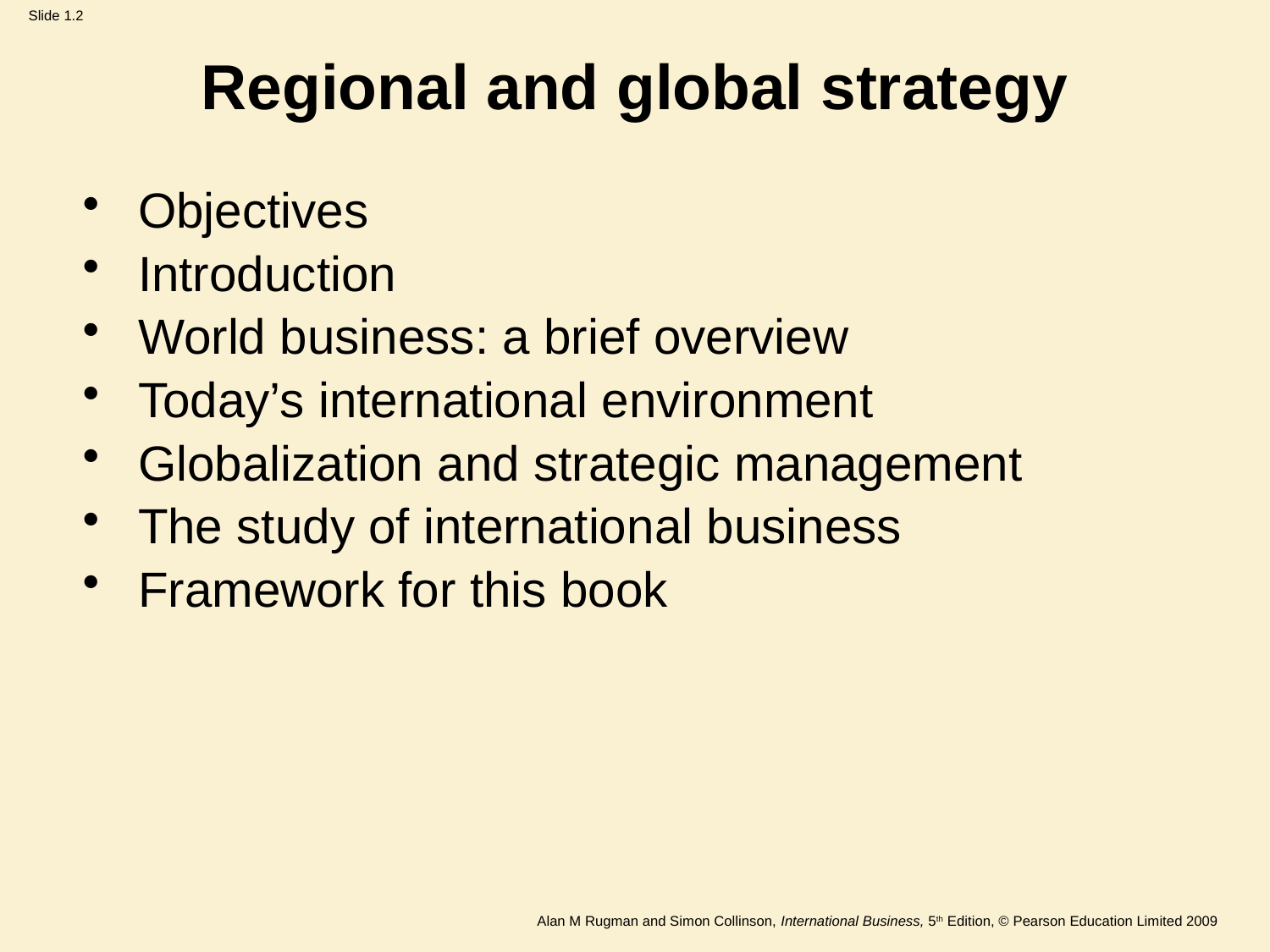

Regional and global strategy
Objectives
Introduction
World business: a brief overview
Today’s international environment
Globalization and strategic management
The study of international business
Framework for this book